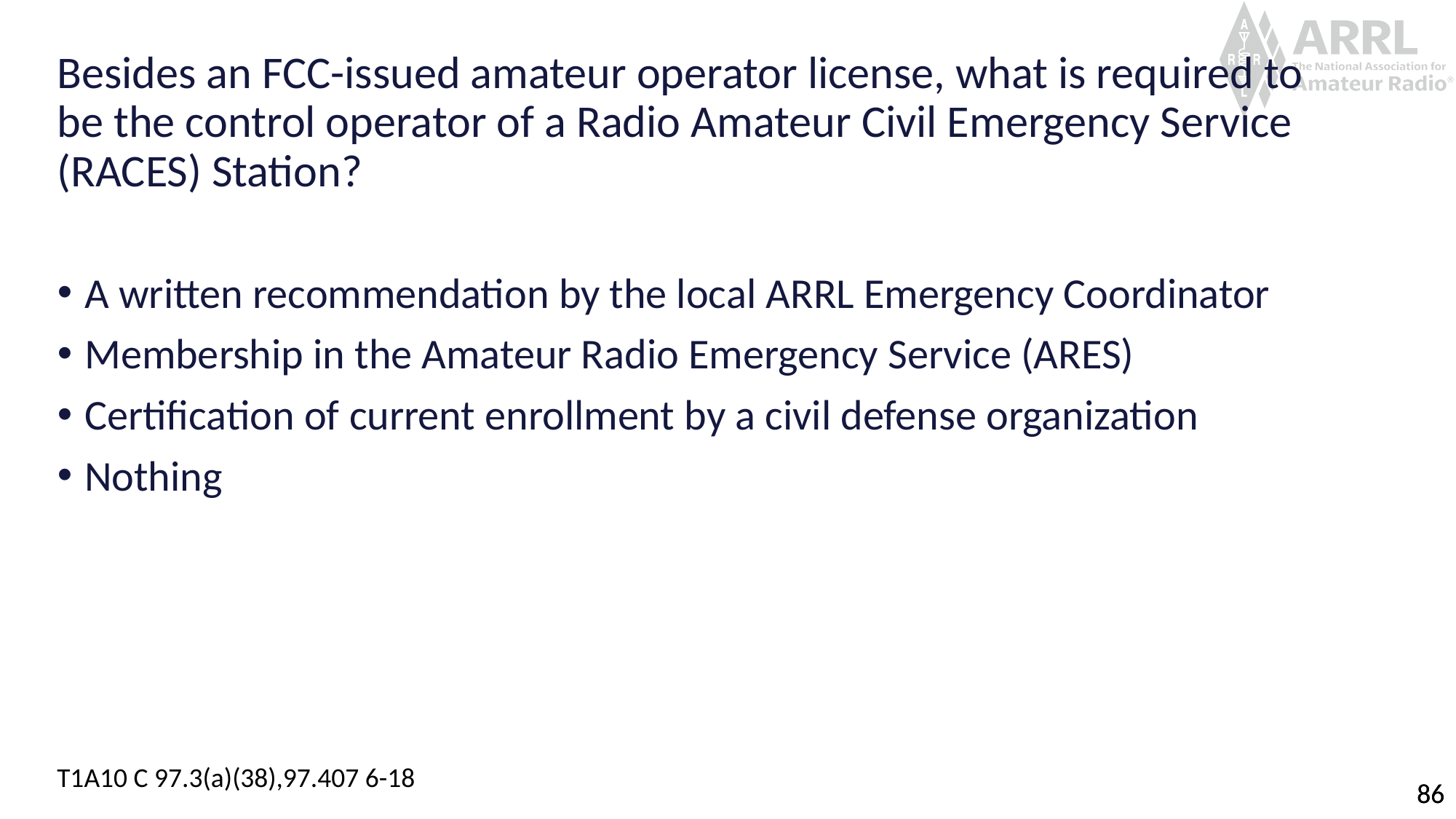

# Besides an FCC-issued amateur operator license, what is required to be the control operator of a Radio Amateur Civil Emergency Service (RACES) Station?
A written recommendation by the local ARRL Emergency Coordinator
Membership in the Amateur Radio Emergency Service (ARES)
Certification of current enrollment by a civil defense organization
Nothing
T1A10 C 97.3(a)(38),97.407 6-18